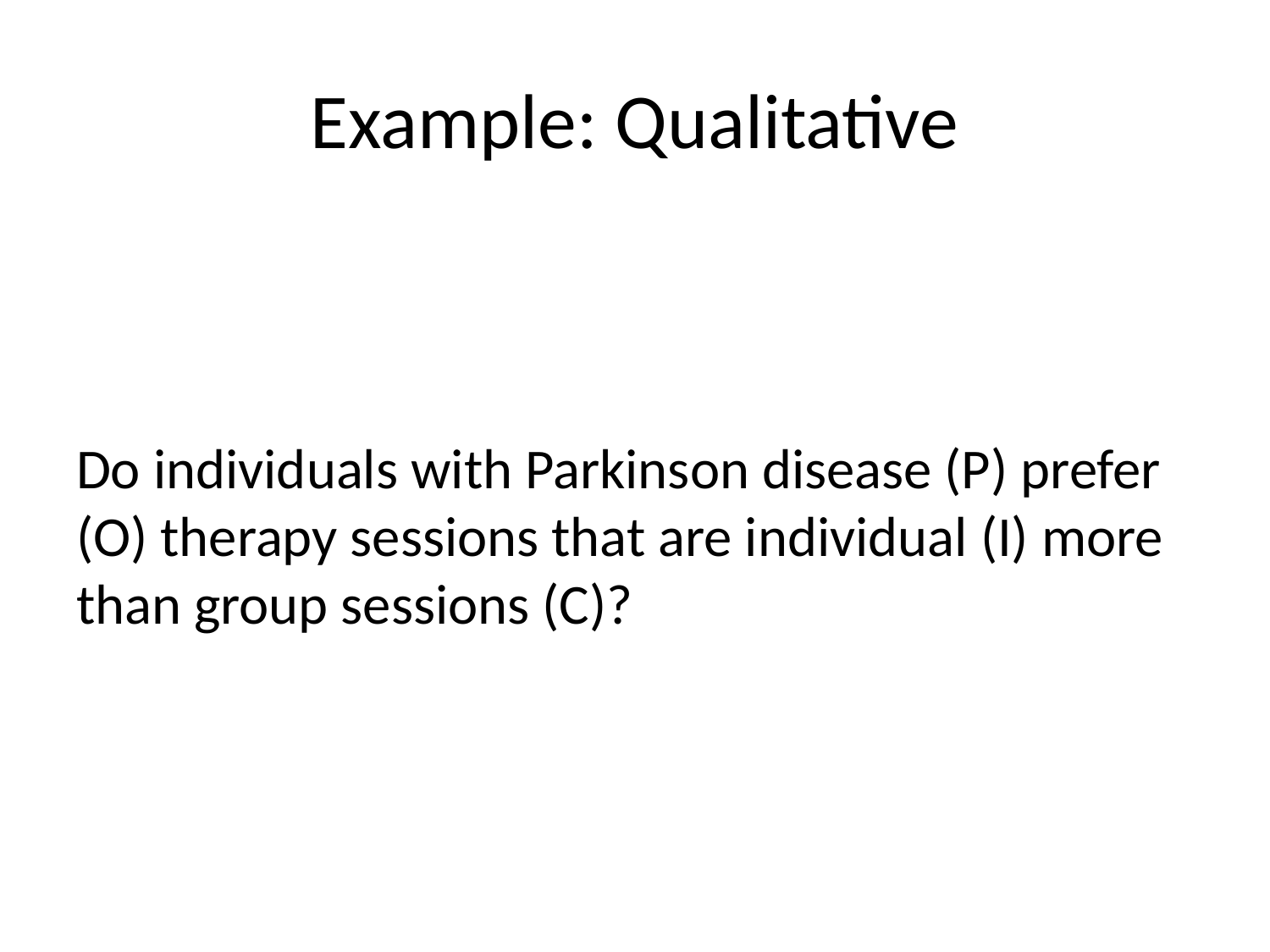

# Example: Qualitative
Do individuals with Parkinson disease (P) prefer (O) therapy sessions that are individual (I) more than group sessions (C)?